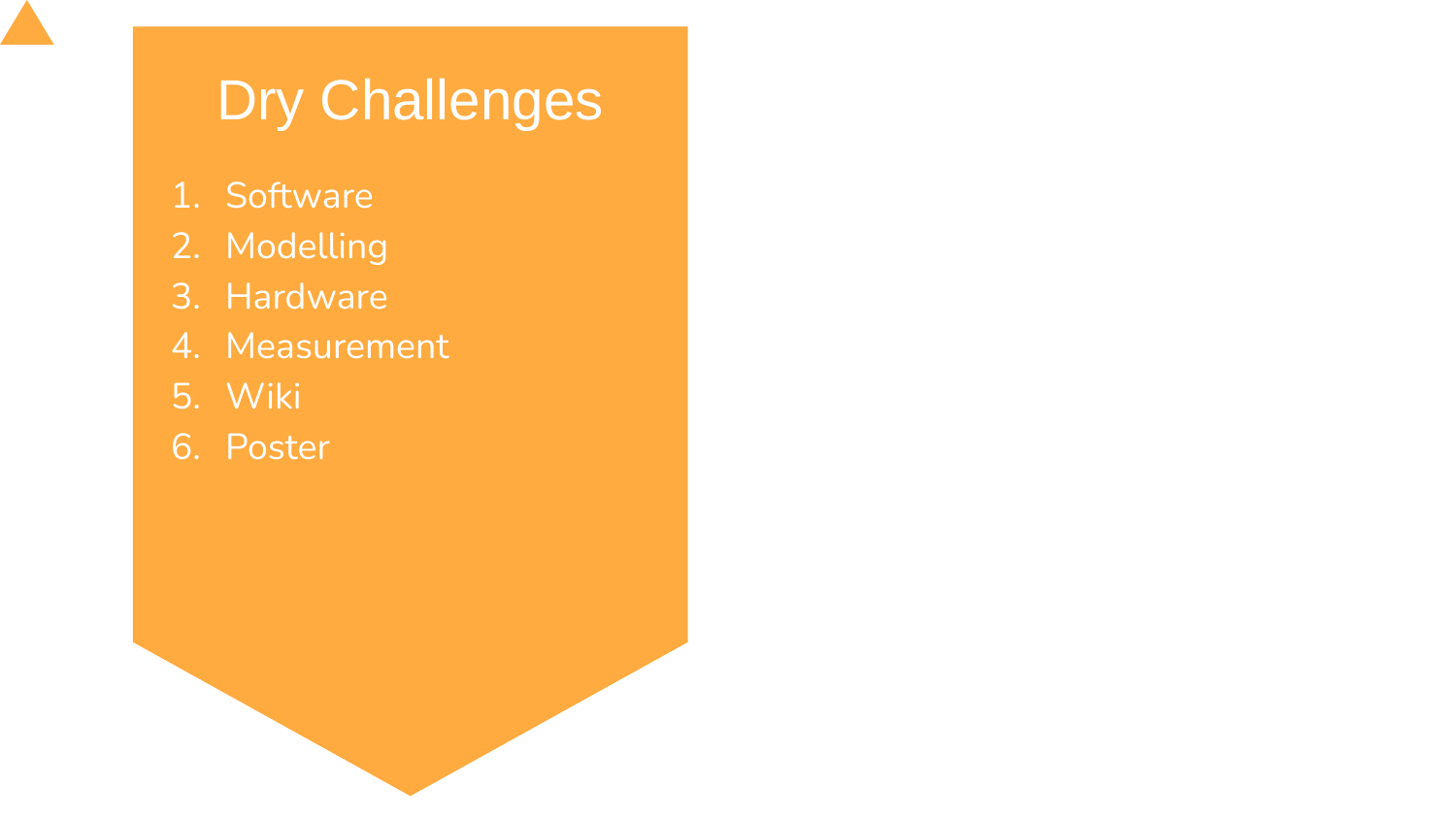

# Dry Challenges
Software
Modelling
Hardware
Measurement
Wiki
Poster